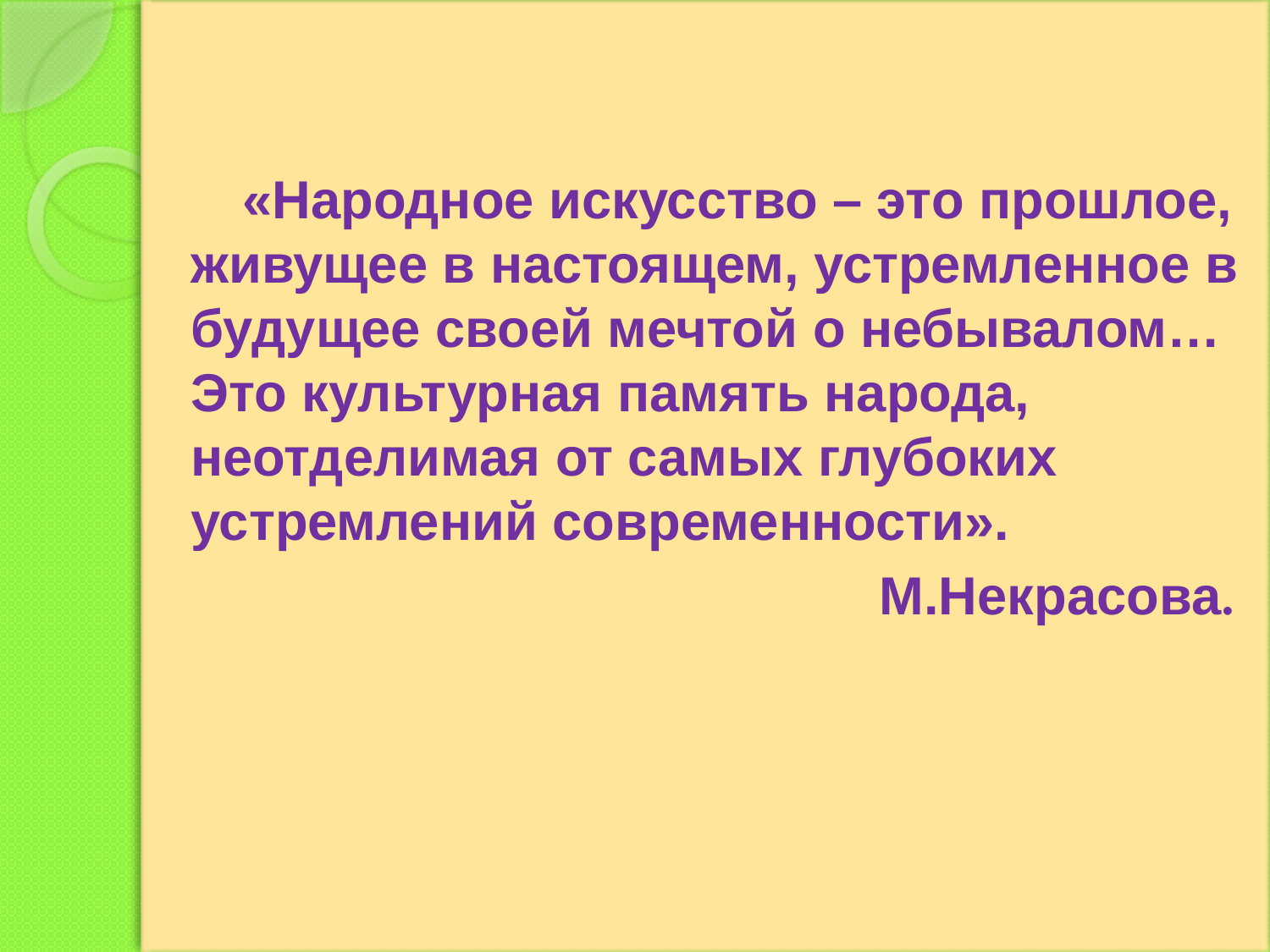

«Народное искусство – это прошлое, живущее в настоящем, устремленное в будущее своей мечтой о небывалом… Это культурная память народа, неотделимая от самых глубоких устремлений современности».
                                                 М.Некрасова.